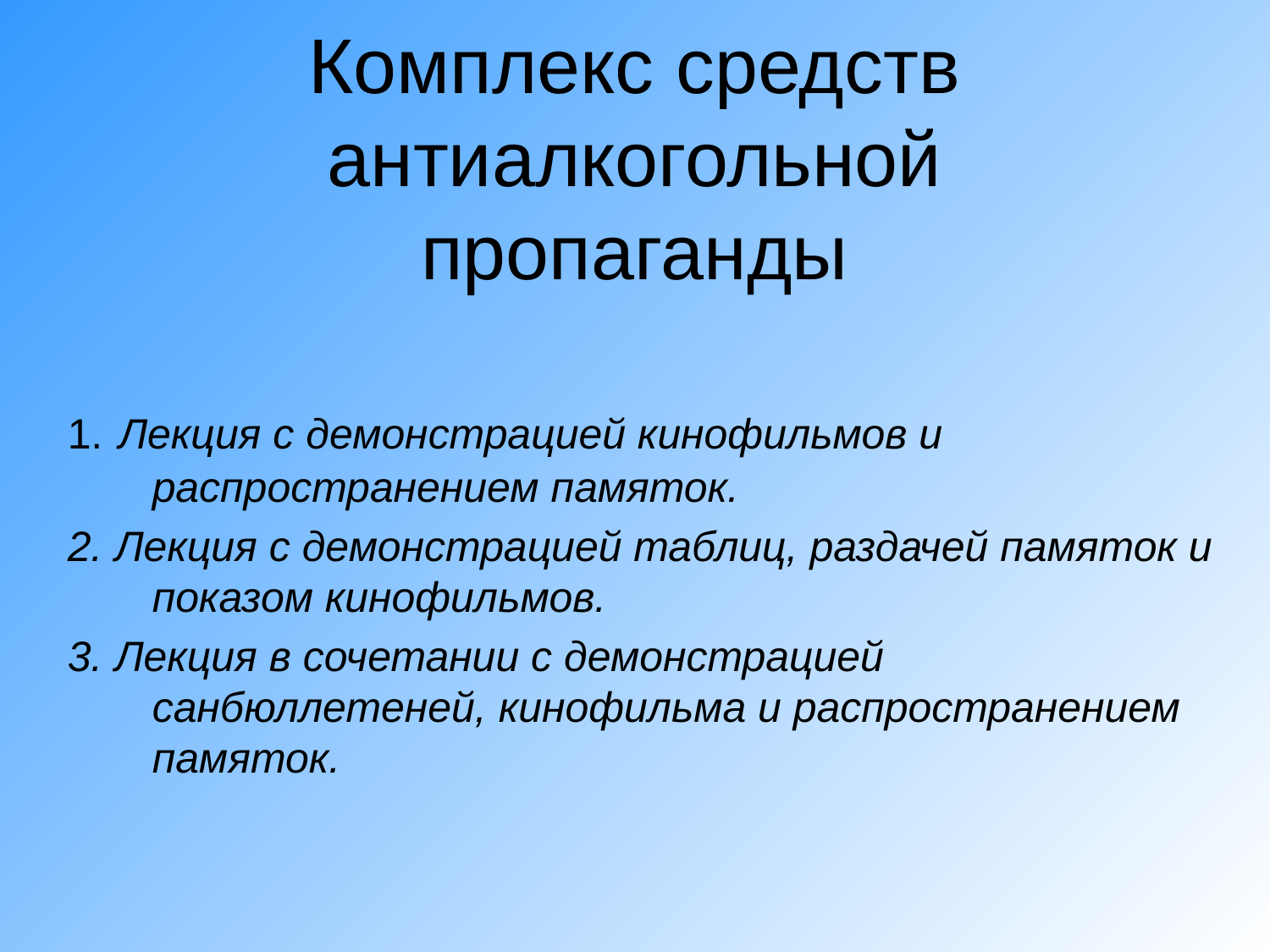

# Комплекс средств антиалкогольной пропаганды
1. Лекция с демонстрацией кинофильмов и распространением памяток.
2. Лекция с демонстрацией таблиц, раздачей памяток и показом кинофильмов.
3. Лекция в сочетании с демонстрацией санбюллетеней, кинофильма и распространением памяток.